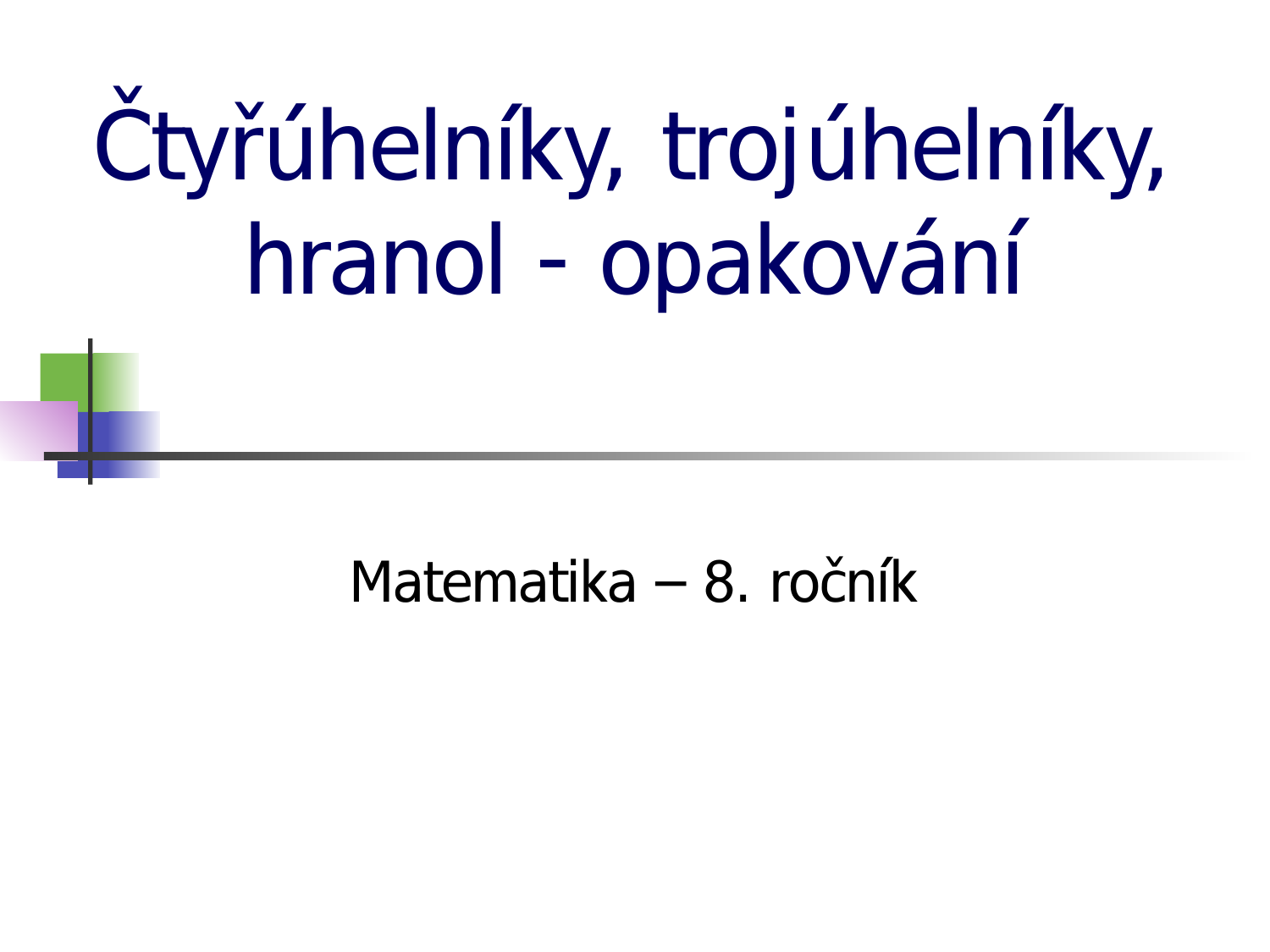

# Čtyřúhelníky, trojúhelníky, hranol - opakování
Matematika – 8. ročník